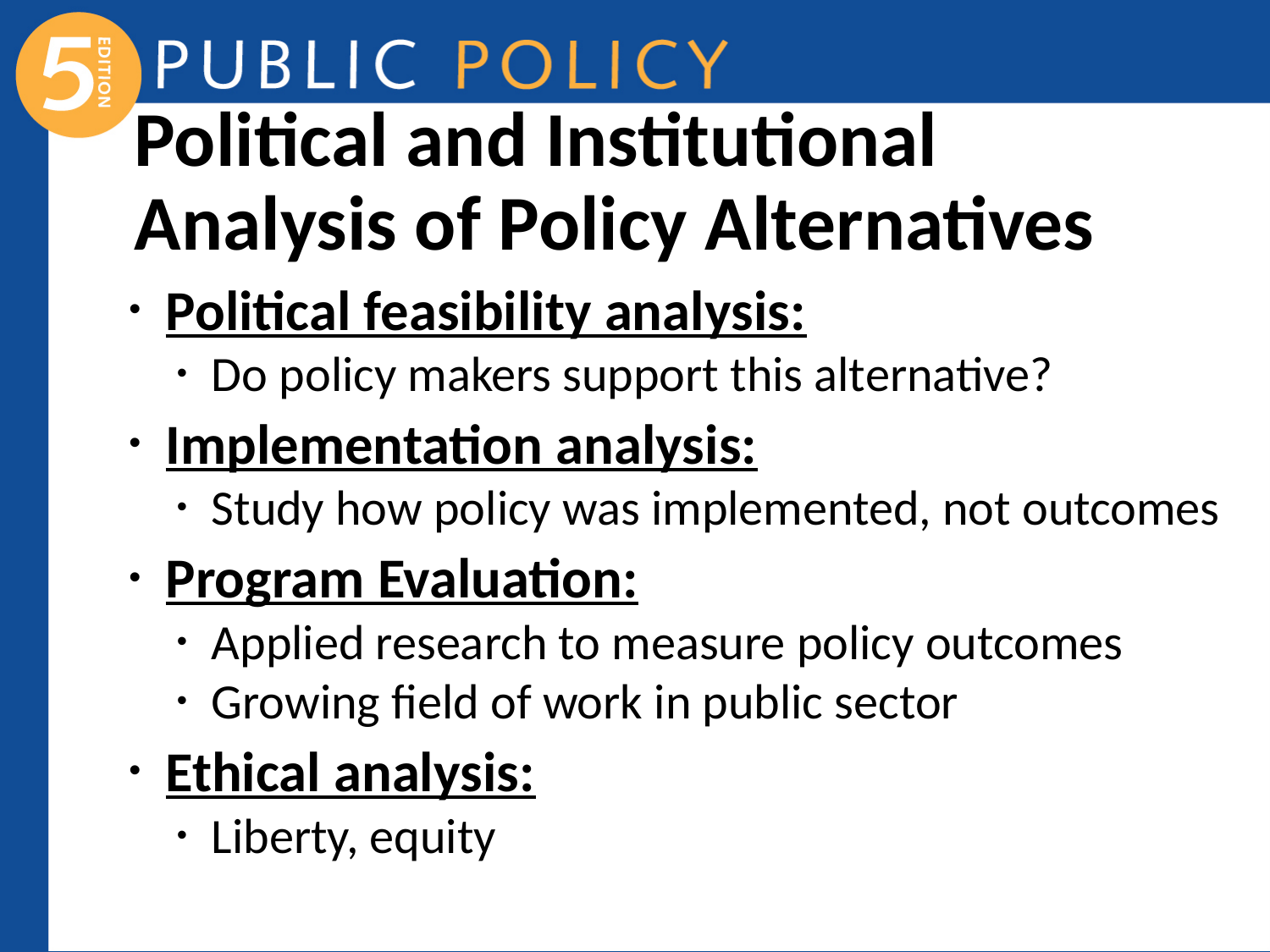

# Political and Institutional Analysis of Policy Alternatives
 Political feasibility analysis:
 Do policy makers support this alternative?
 Implementation analysis:
 Study how policy was implemented, not outcomes
 Program Evaluation:
 Applied research to measure policy outcomes
 Growing field of work in public sector
 Ethical analysis:
 Liberty, equity